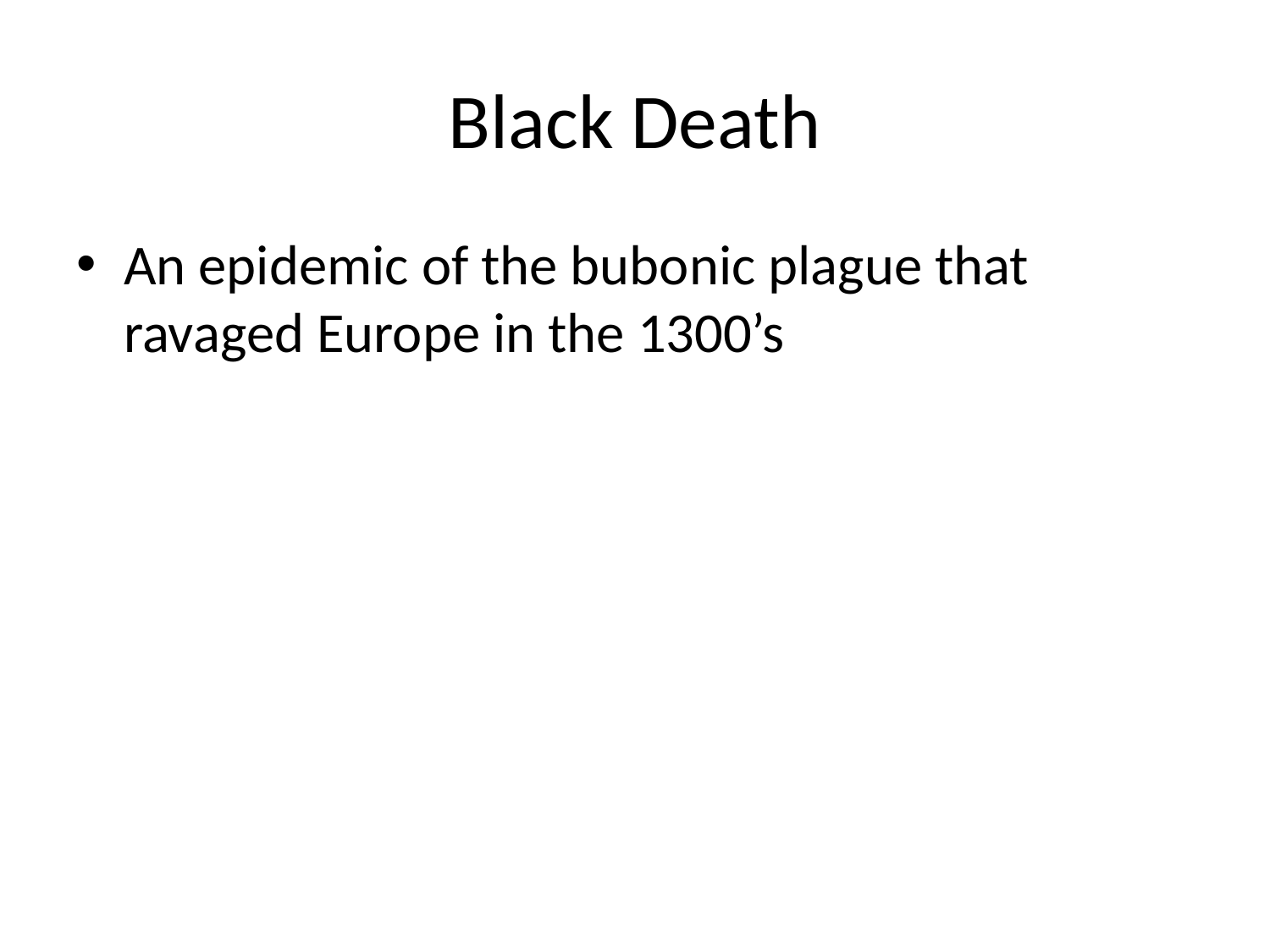

# Black Death
An epidemic of the bubonic plague that ravaged Europe in the 1300’s